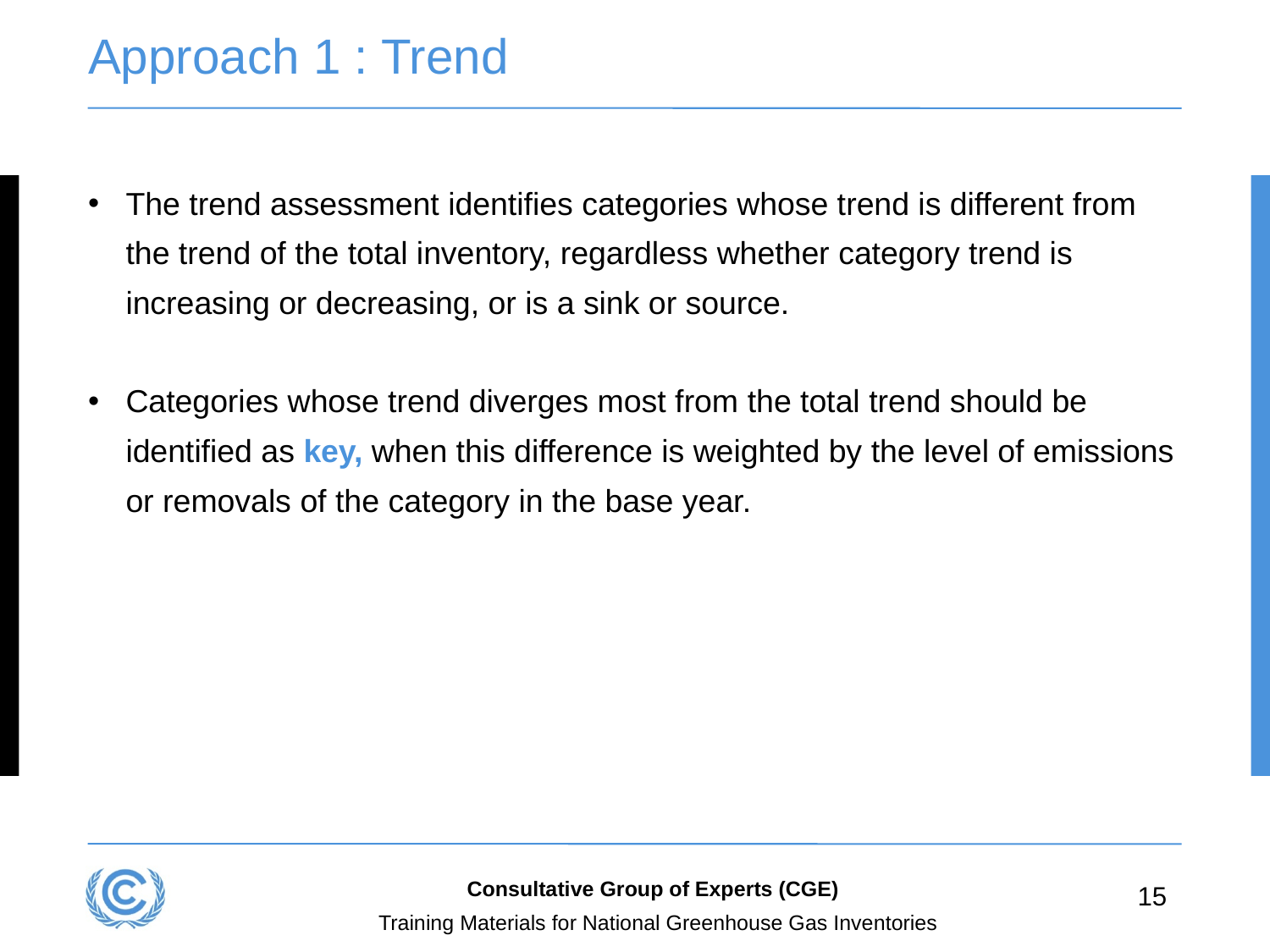

# Approach 1 : Trend
The trend assessment identifies categories whose trend is different from the trend of the total inventory, regardless whether category trend is increasing or decreasing, or is a sink or source.

Categories whose trend diverges most from the total trend should be identified as key, when this difference is weighted by the level of emissions or removals of the category in the base year.
Consultative Group of Experts (CGE)
15
Training Materials for National Greenhouse Gas Inventories